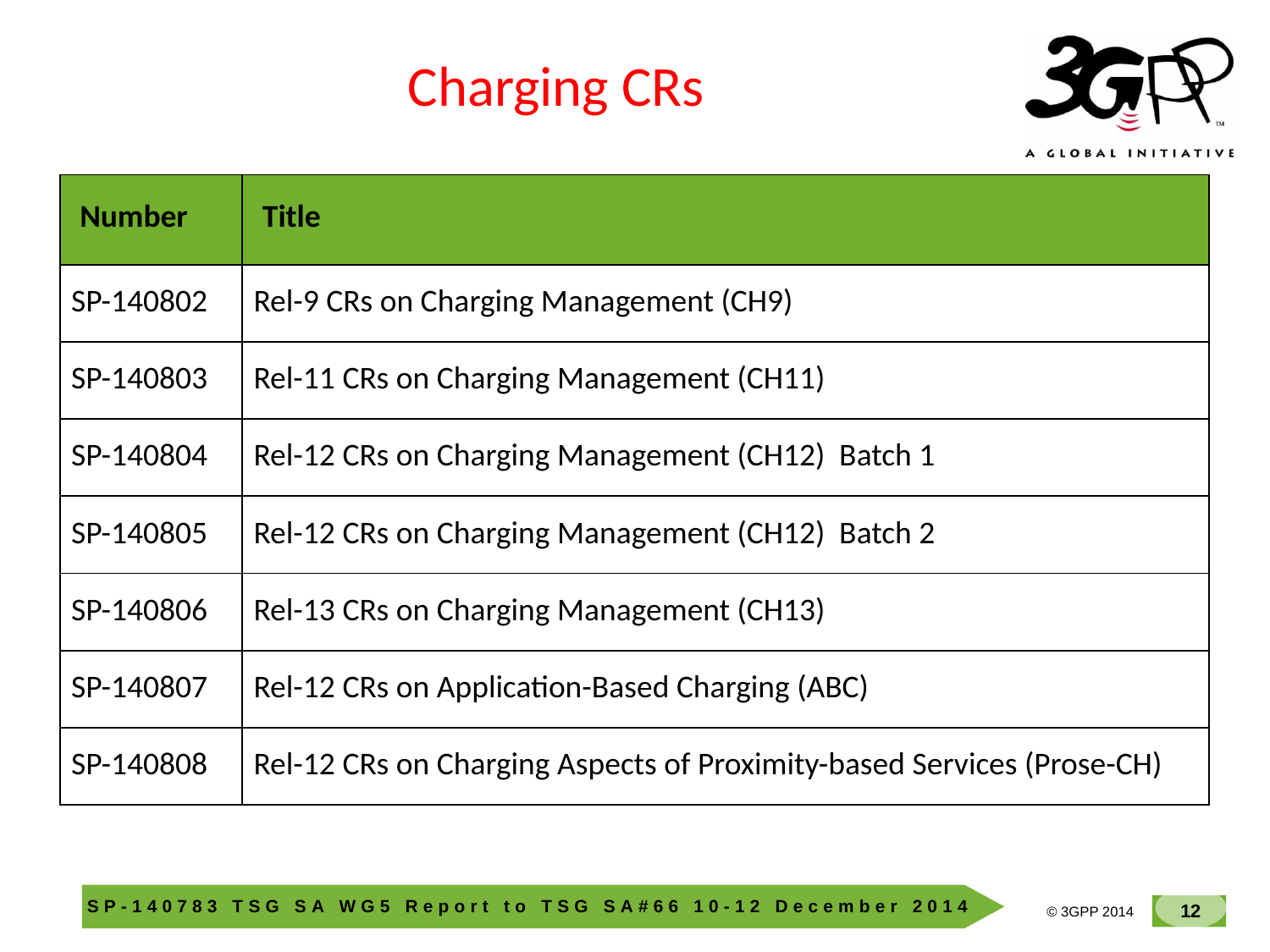

Charging CRs
| Number | Title |
| --- | --- |
| SP-140802 | Rel-9 CRs on Charging Management (CH9) |
| SP-140803 | Rel-11 CRs on Charging Management (CH11) |
| SP-140804 | Rel-12 CRs on Charging Management (CH12) Batch 1 |
| SP-140805 | Rel-12 CRs on Charging Management (CH12) Batch 2 |
| SP-140806 | Rel-13 CRs on Charging Management (CH13) |
| SP-140807 | Rel-12 CRs on Application-Based Charging (ABC) |
| SP-140808 | Rel-12 CRs on Charging Aspects of Proximity-based Services (Prose-CH) |